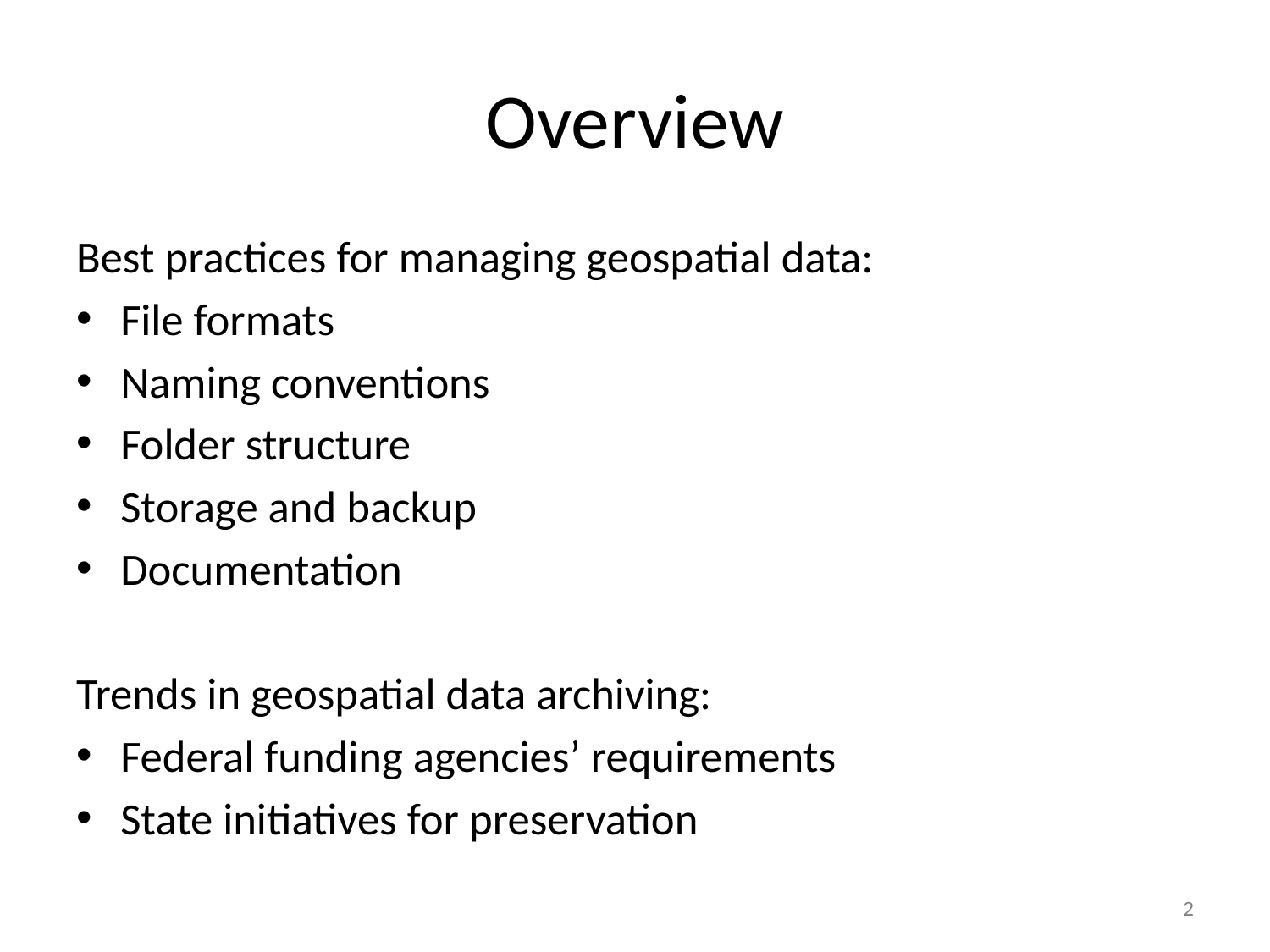

# Overview
Best practices for managing geospatial data:
File formats
Naming conventions
Folder structure
Storage and backup
Documentation

Trends in geospatial data archiving:
Federal funding agencies’ requirements
State initiatives for preservation

2